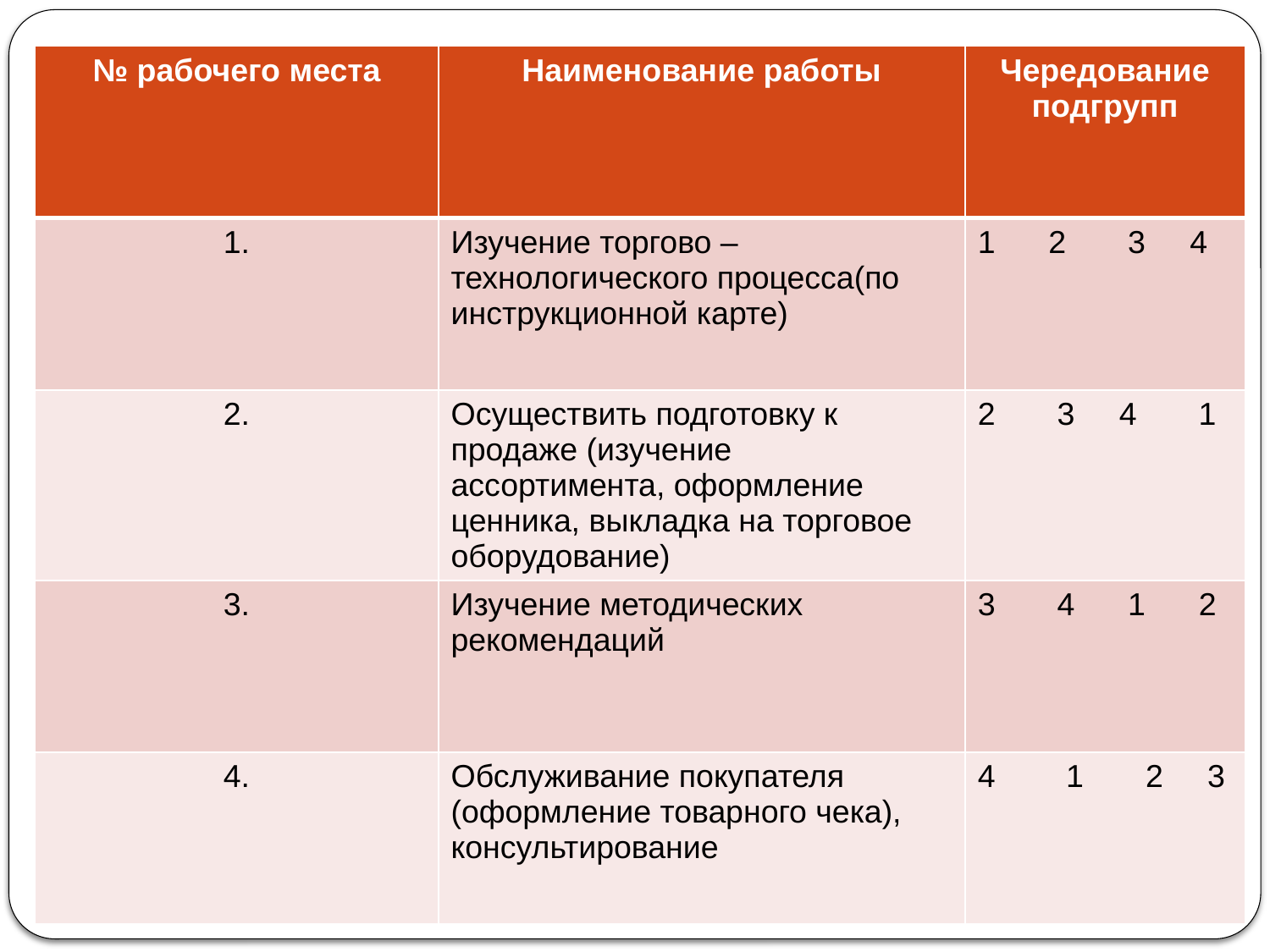

#
| № рабочего места | Наименование работы | Чередование подгрупп |
| --- | --- | --- |
| 1. | Изучение торгово – технологического процесса(по инструкционной карте) | 1 2 3 4 |
| 2. | Осуществить подготовку к продаже (изучение ассортимента, оформление ценника, выкладка на торговое оборудование) | 2 3 4 1 |
| 3. | Изучение методических рекомендаций | 3 4 1 2 |
| 4. | Обслуживание покупателя (оформление товарного чека), консультирование | 4 1 2 3 |